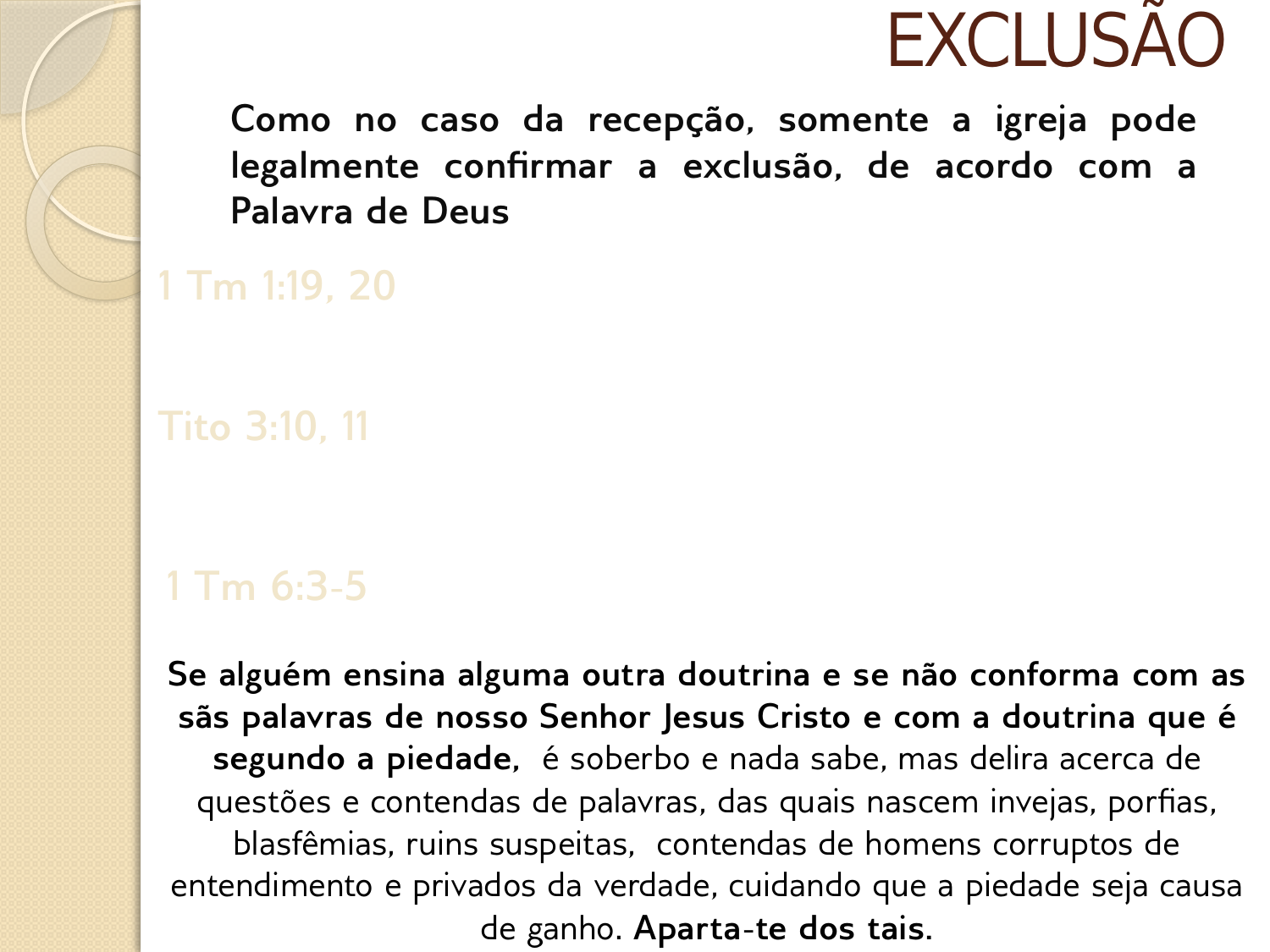

# EXCLUSÃO
Como no caso da recepção, somente a igreja pode legalmente confirmar a exclusão, de acordo com a Palavra de Deus
1 Tm 1:19, 20
Tito 3:10, 11
1 Tm 6:3-5
Se alguém ensina alguma outra doutrina e se não conforma com as sãs palavras de nosso Senhor Jesus Cristo e com a doutrina que é segundo a piedade,  é soberbo e nada sabe, mas delira acerca de questões e contendas de palavras, das quais nascem invejas, porfias, blasfêmias, ruins suspeitas,  contendas de homens corruptos de entendimento e privados da verdade, cuidando que a piedade seja causa de ganho. Aparta-te dos tais.